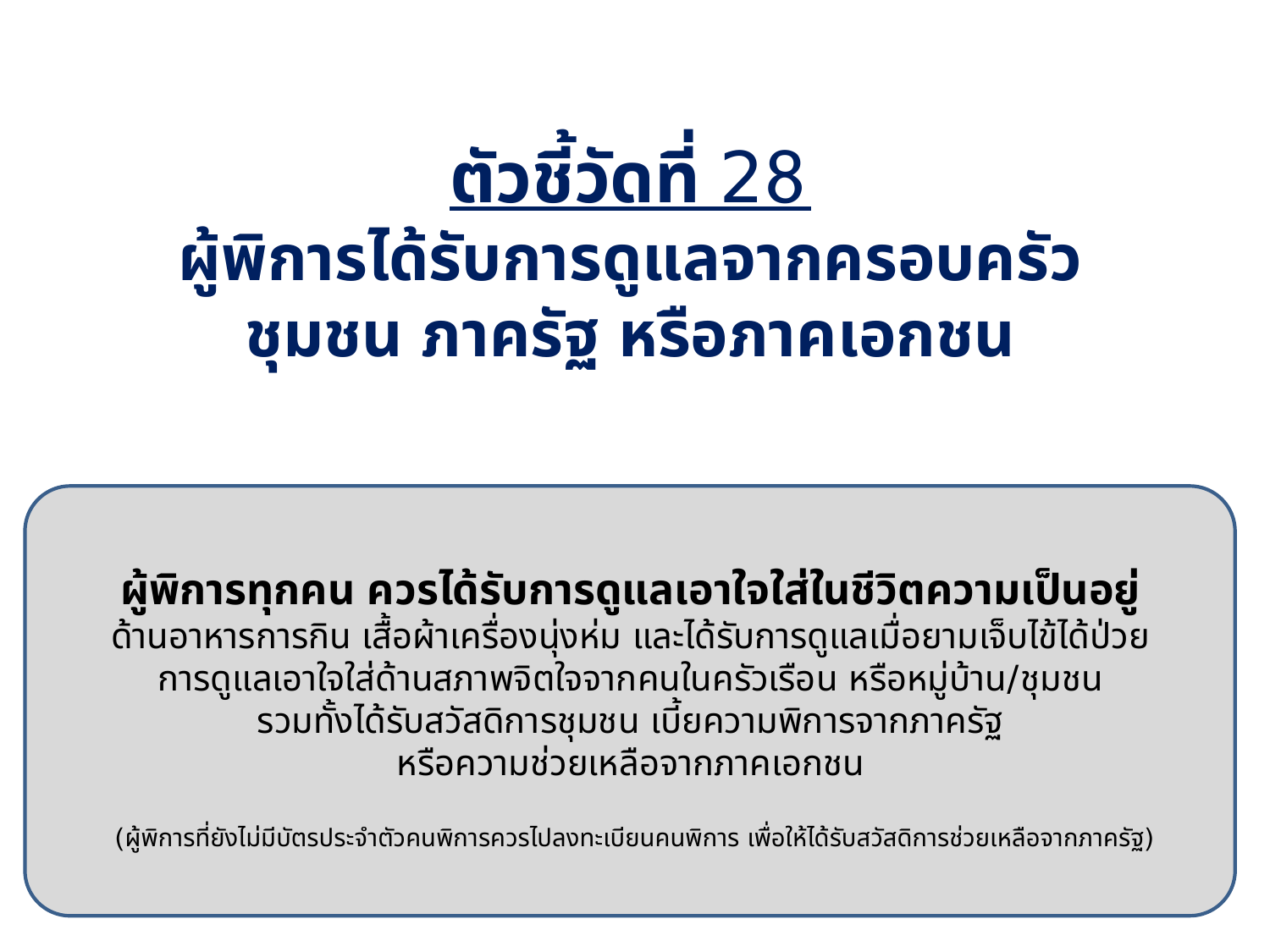

ตัวชี้วัดที่ 28
ผู้พิการได้รับการดูแลจากครอบครัว
ชุมชน ภาครัฐ หรือภาคเอกชน

ผู้พิการทุกคน ควรได้รับการดูแลเอาใจใส่ในชีวิตความเป็นอยู่
ด้านอาหารการกิน เสื้อผ้าเครื่องนุ่งห่ม และได้รับการดูแลเมื่อยามเจ็บไข้ได้ป่วย
การดูแลเอาใจใส่ด้านสภาพจิตใจจากคนในครัวเรือน หรือหมู่บ้าน/ชุมชน
รวมทั้งได้รับสวัสดิการชุมชน เบี้ยความพิการจากภาครัฐ
หรือความช่วยเหลือจากภาคเอกชน
(ผู้พิการที่ยังไม่มีบัตรประจำตัวคนพิการควรไปลงทะเบียนคนพิการ เพื่อให้ได้รับสวัสดิการช่วยเหลือจากภาครัฐ)